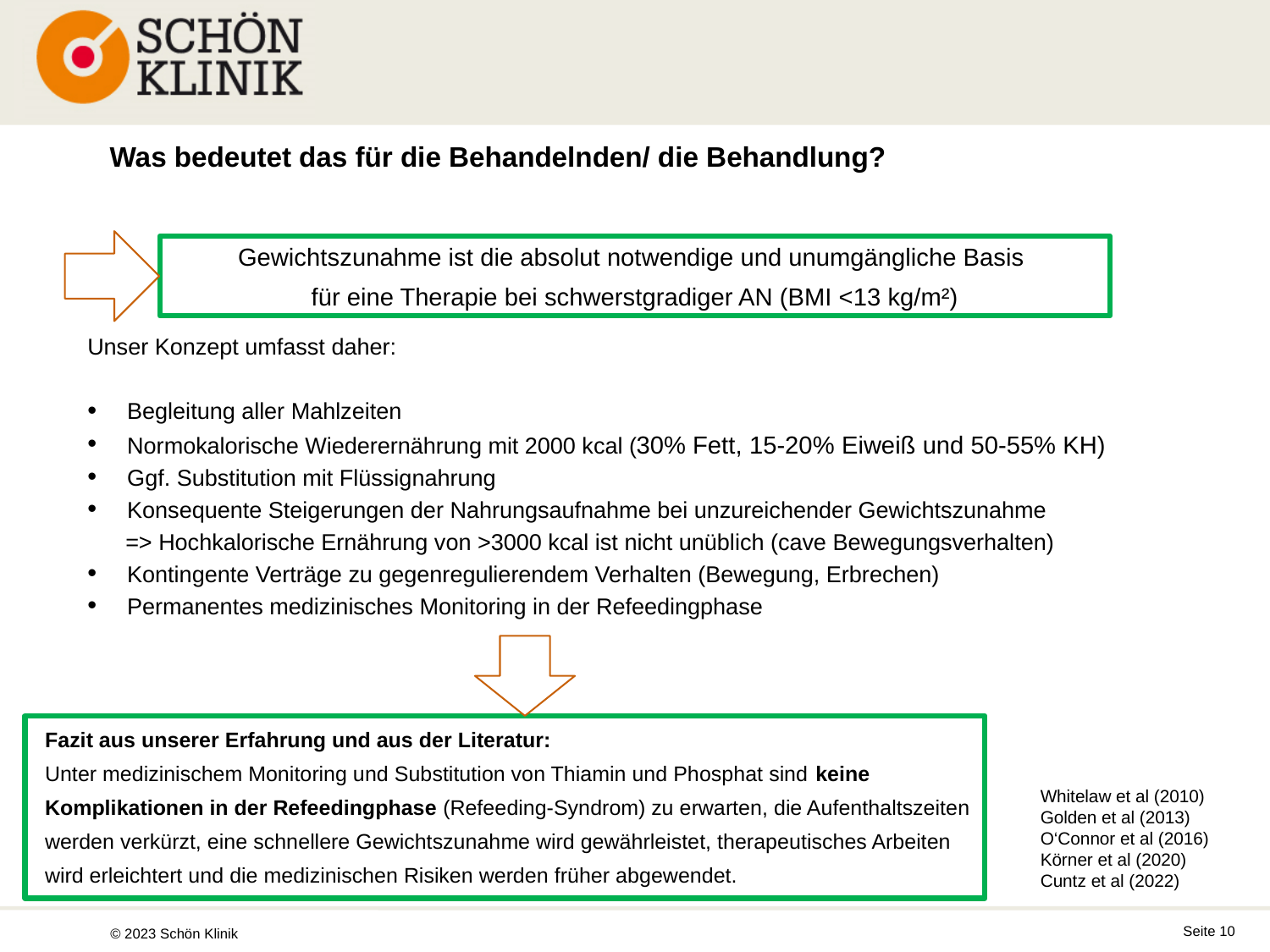

# Was bedeutet das für die Behandelnden/ die Behandlung?

Gewichtszunahme ist die absolut notwendige und unumgängliche Basis
für eine Therapie bei schwerstgradiger AN (BMI <13 kg/m²)
Unser Konzept umfasst daher:

Begleitung aller Mahlzeiten
Normokalorische Wiederernährung mit 2000 kcal (30% Fett, 15-20% Eiweiß und 50-55% KH)
Ggf. Substitution mit Flüssignahrung
Konsequente Steigerungen der Nahrungsaufnahme bei unzureichender Gewichtszunahme
      => Hochkalorische Ernährung von >3000 kcal ist nicht unüblich (cave Bewegungsverhalten)
Kontingente Verträge zu gegenregulierendem Verhalten (Bewegung, Erbrechen)
Permanentes medizinisches Monitoring in der Refeedingphase

Fazit aus unserer Erfahrung und aus der Literatur:
Unter medizinischem Monitoring und Substitution von Thiamin und Phosphat sind keine
Komplikationen in der Refeedingphase (Refeeding-Syndrom) zu erwarten, die Aufenthaltszeiten
werden verkürzt, eine schnellere Gewichtszunahme wird gewährleistet, therapeutisches Arbeiten
wird erleichtert und die medizinischen Risiken werden früher abgewendet.
Whitelaw et al (2010)
Golden et al (2013)
O‘Connor et al (2016)
Körner et al (2020)
Cuntz et al (2022)